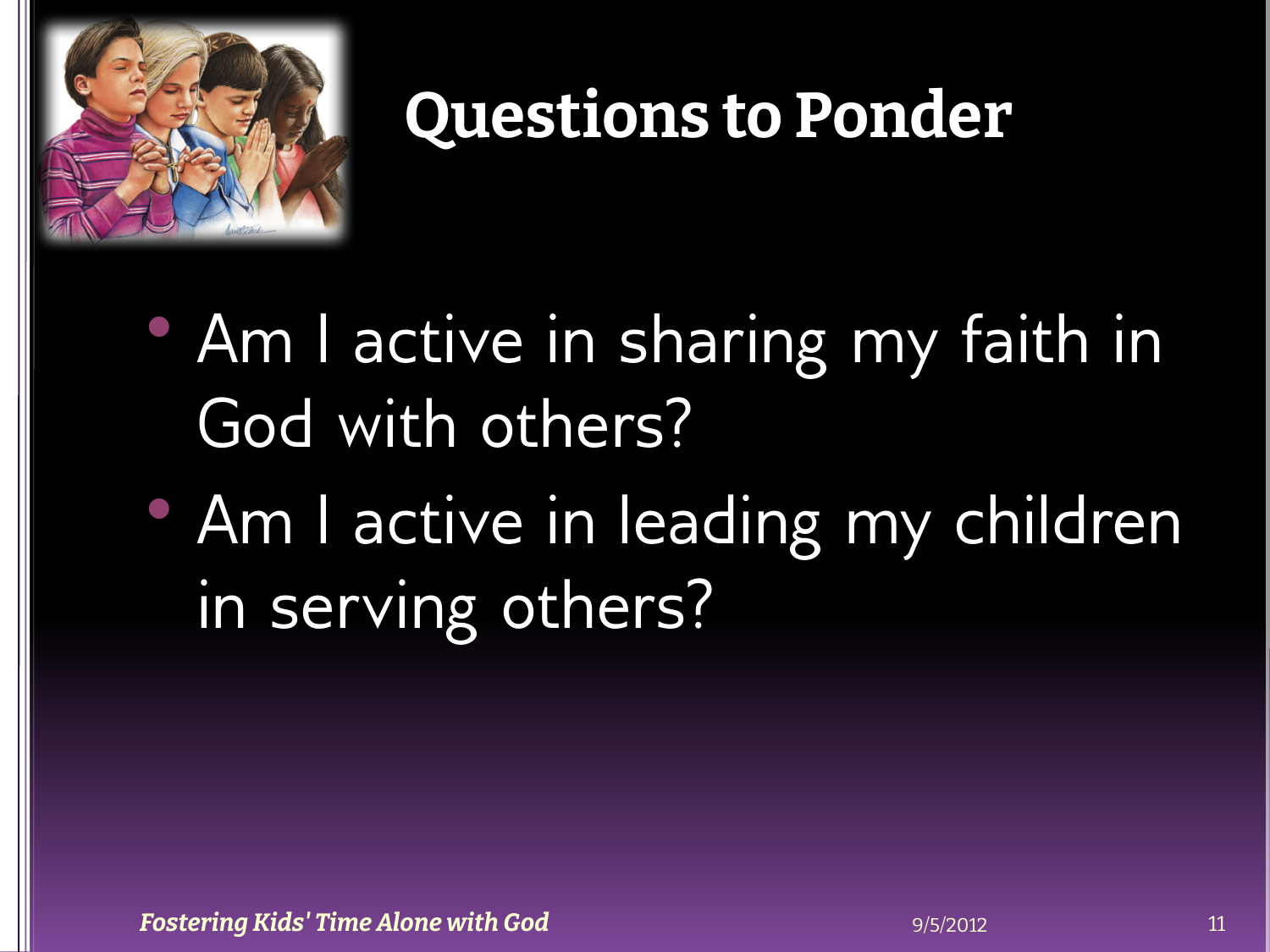

# Questions to Ponder
Am I active in sharing my faith in God with others?
Am I active in leading my children in serving others?

Fostering Kids' Time Alone with God
9/5/2012
11